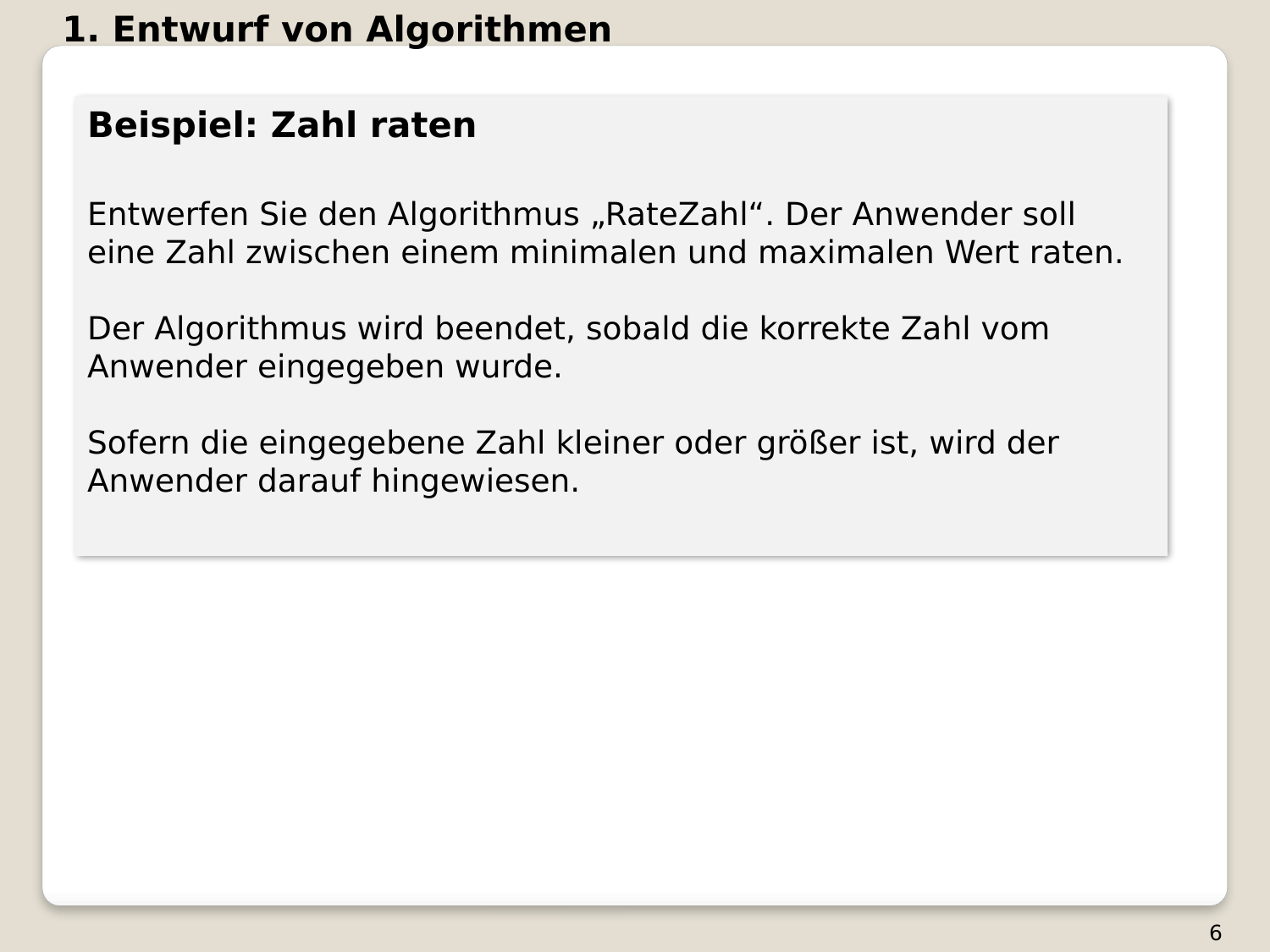

1. Entwurf von Algorithmen
Beispiel: Zahl raten

Entwerfen Sie den Algorithmus „RateZahl“. Der Anwender soll eine Zahl zwischen einem minimalen und maximalen Wert raten.

Der Algo­rithmus wird beendet, sobald die korrekte Zahl vom Anwender eingegeben wurde.

Sofern die eingegebene Zahl kleiner oder größer ist, wird der Anwender darauf hingewiesen.